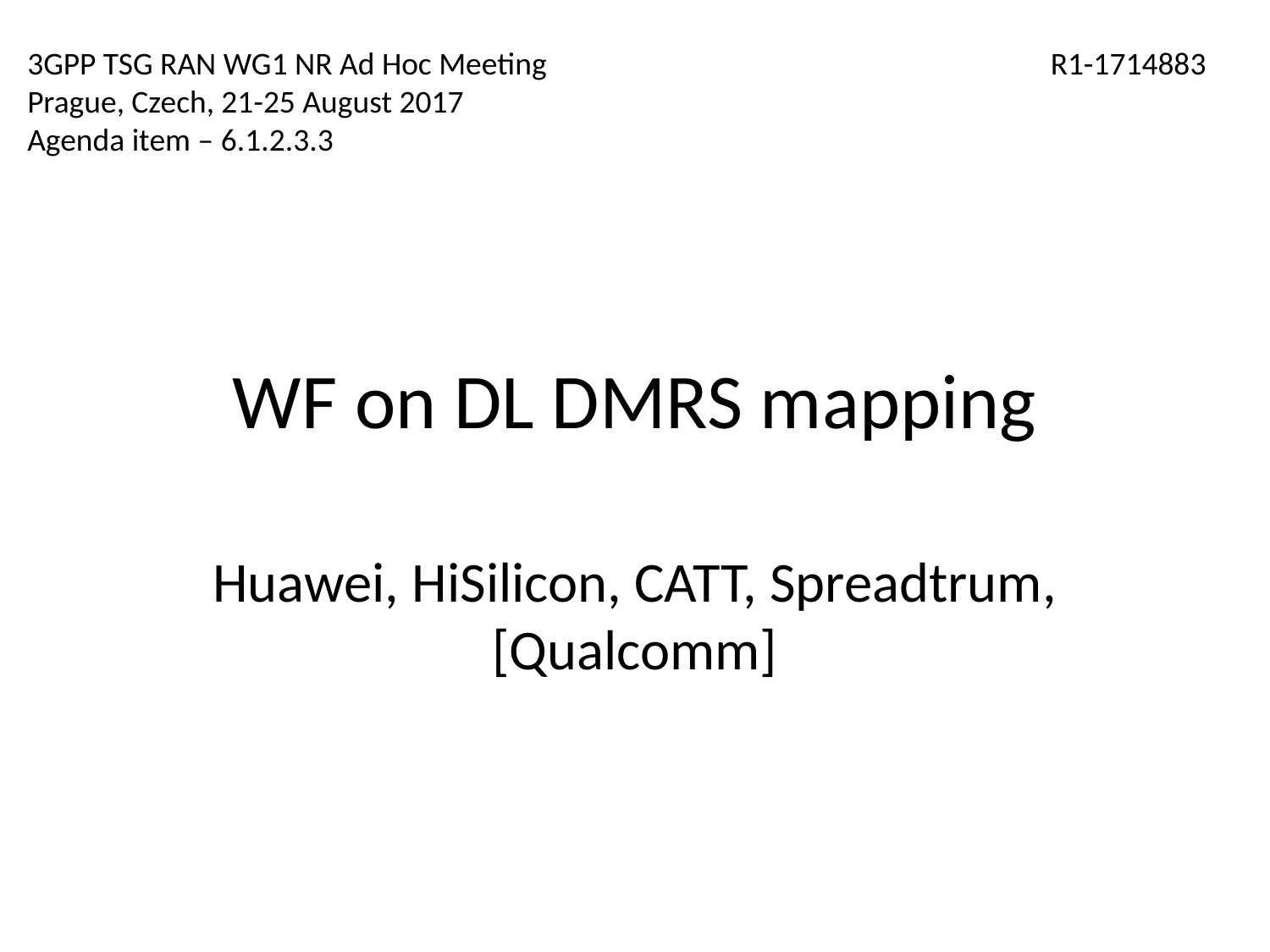

3GPP TSG RAN WG1 NR Ad Hoc Meeting				 R1-1714883
Prague, Czech, 21-25 August 2017
Agenda item – 6.1.2.3.3
# WF on DL DMRS mapping
Huawei, HiSilicon, CATT, Spreadtrum, [Qualcomm]